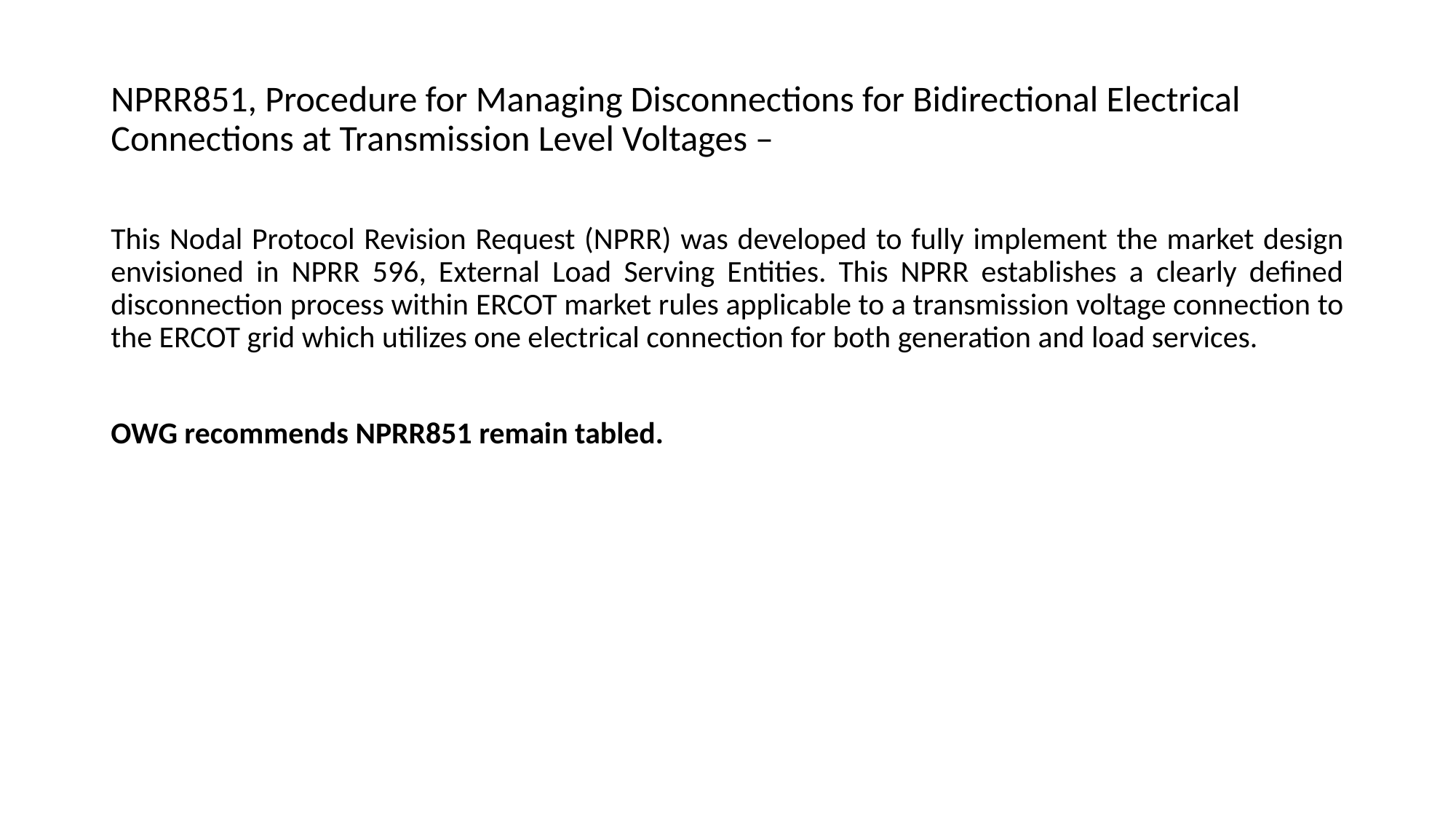

# NPRR851, Procedure for Managing Disconnections for Bidirectional Electrical Connections at Transmission Level Voltages –
This Nodal Protocol Revision Request (NPRR) was developed to fully implement the market design envisioned in NPRR 596, External Load Serving Entities. This NPRR establishes a clearly defined disconnection process within ERCOT market rules applicable to a transmission voltage connection to the ERCOT grid which utilizes one electrical connection for both generation and load services.

OWG recommends NPRR851 remain tabled.